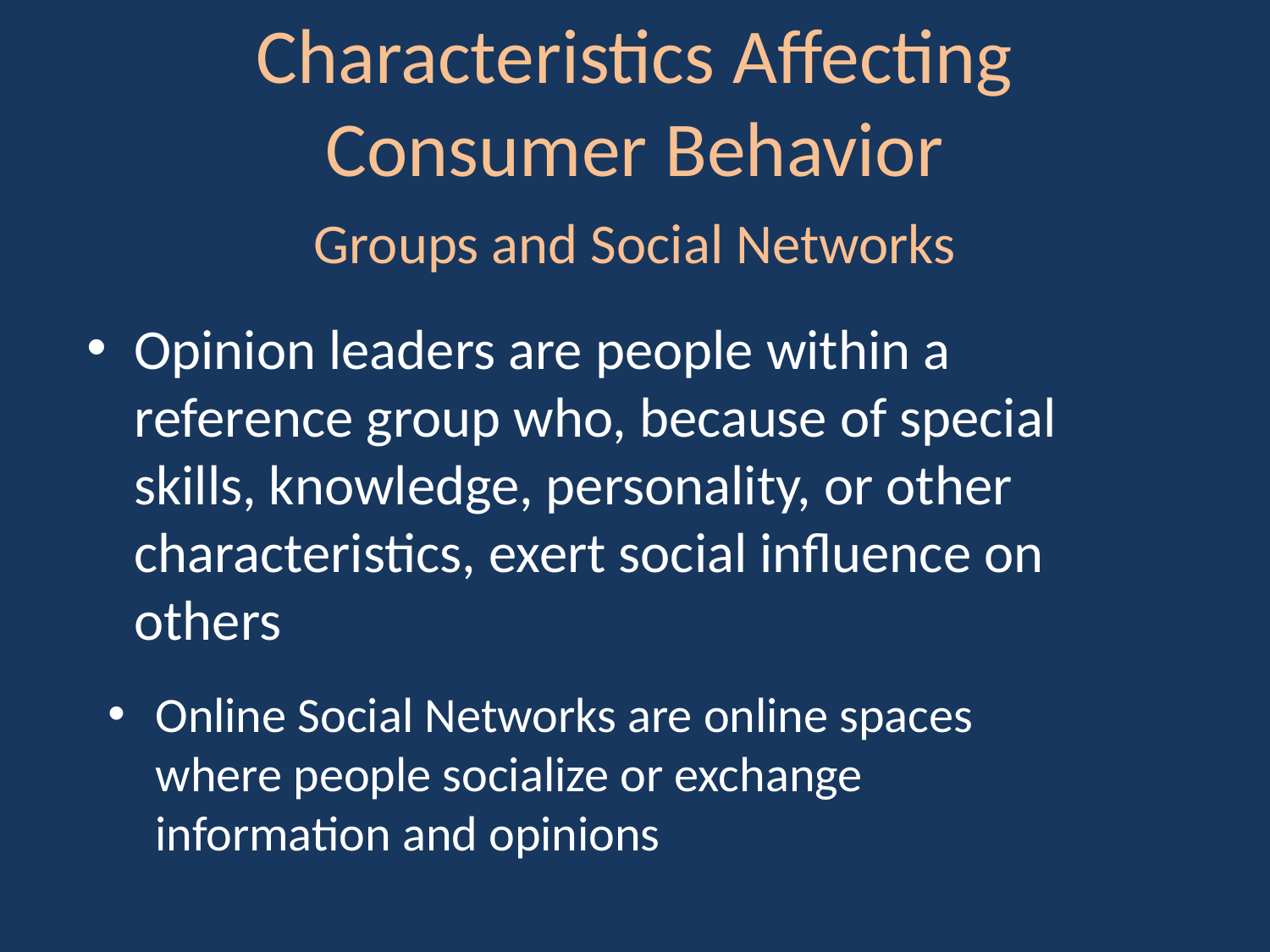

Characteristics Affecting Consumer Behavior
Groups and Social Networks

Opinion leaders are people within a reference group who, because of special skills, knowledge, personality, or other characteristics, exert social influence on others
Online Social Networks are online spaces where people socialize or exchange information and opinions